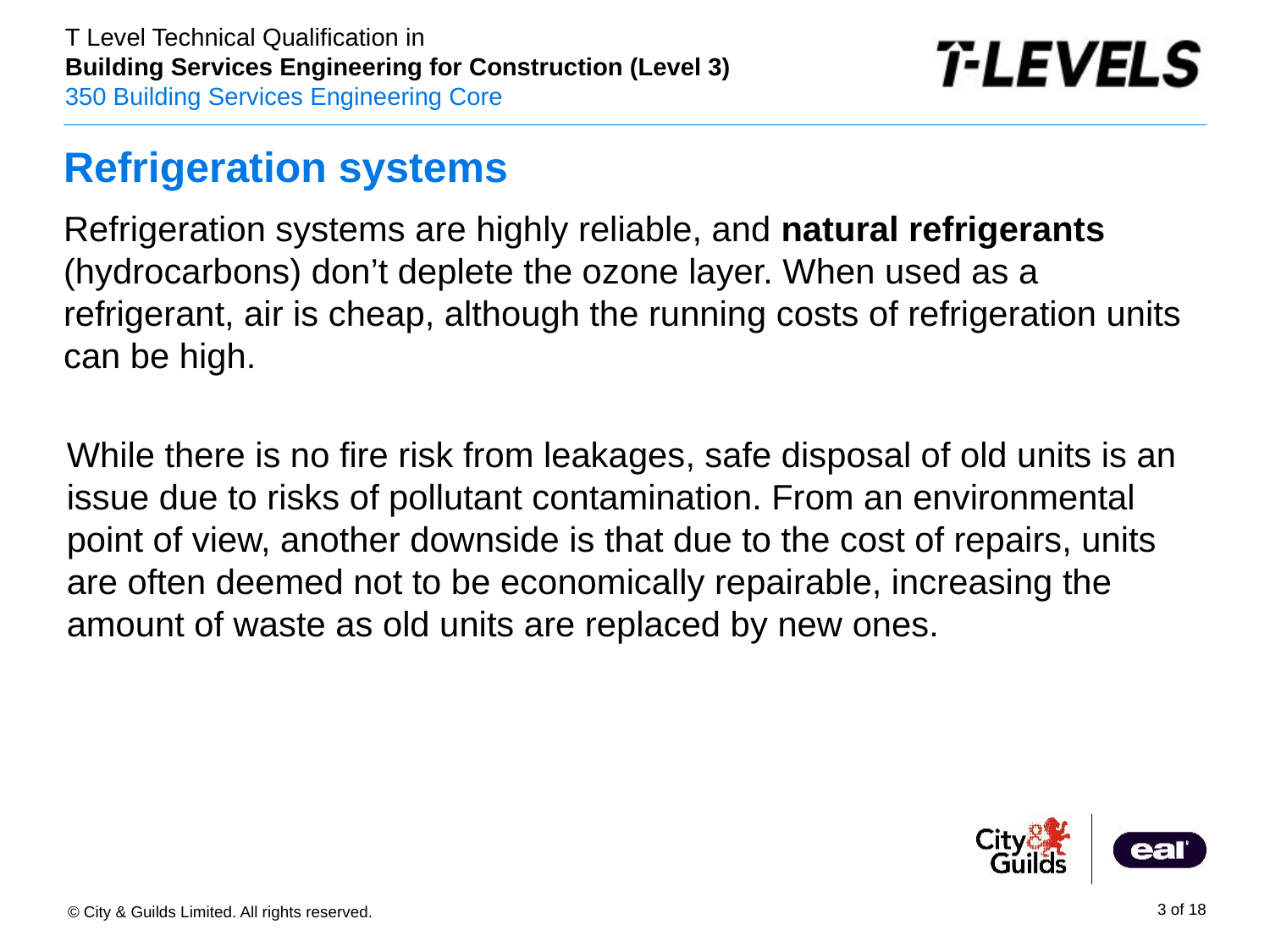

# Refrigeration systems
Refrigeration systems are highly reliable, and natural refrigerants (hydrocarbons) don’t deplete the ozone layer. When used as a refrigerant, air is cheap, although the running costs of refrigeration units can be high.

While there is no fire risk from leakages, safe disposal of old units is an issue due to risks of pollutant contamination. From an environmental point of view, another downside is that due to the cost of repairs, units are often deemed not to be economically repairable, increasing the amount of waste as old units are replaced by new ones.